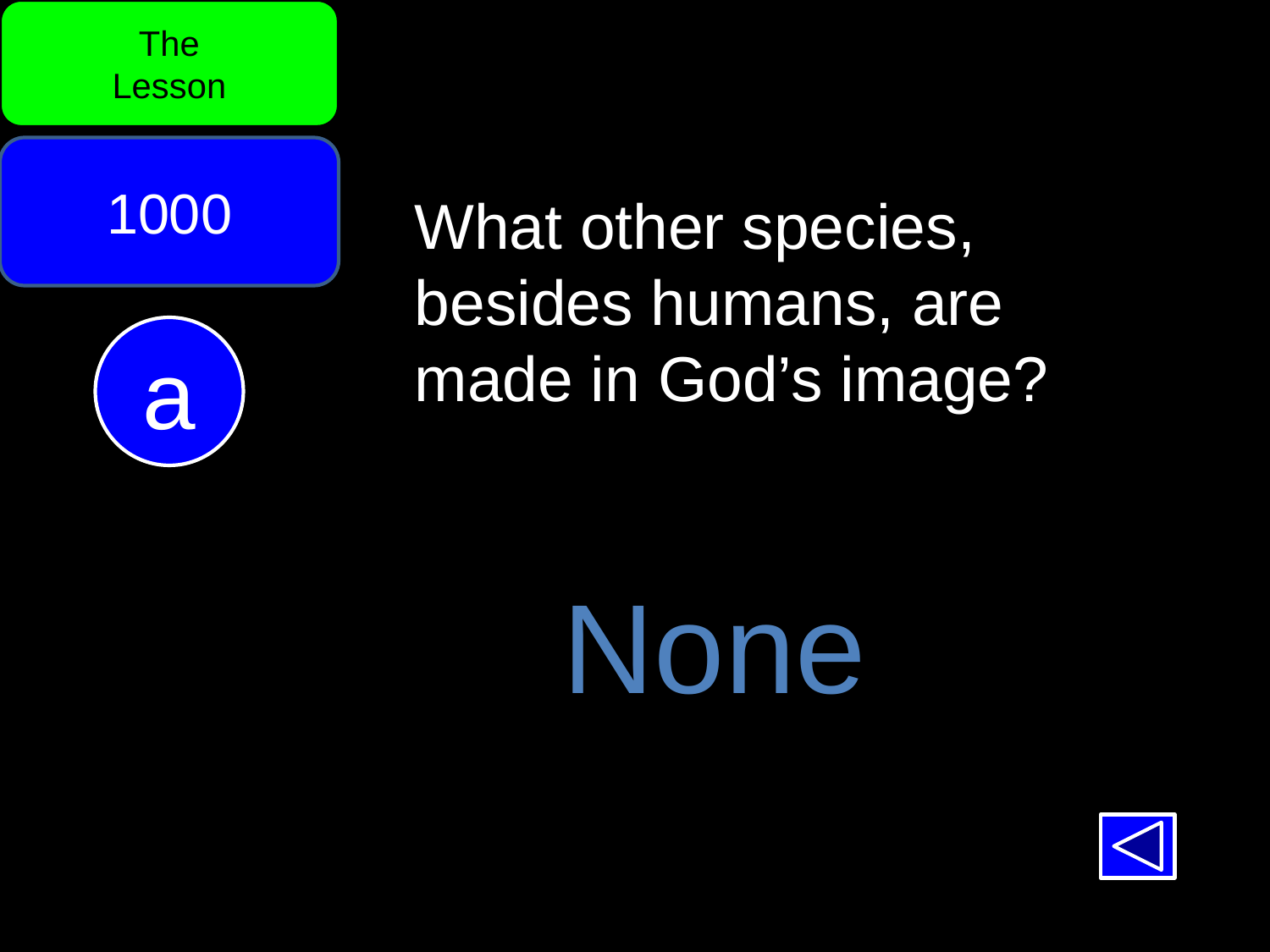

The
Lesson
1000
What other species,
besides humans, are
made in God’s image?
a
None